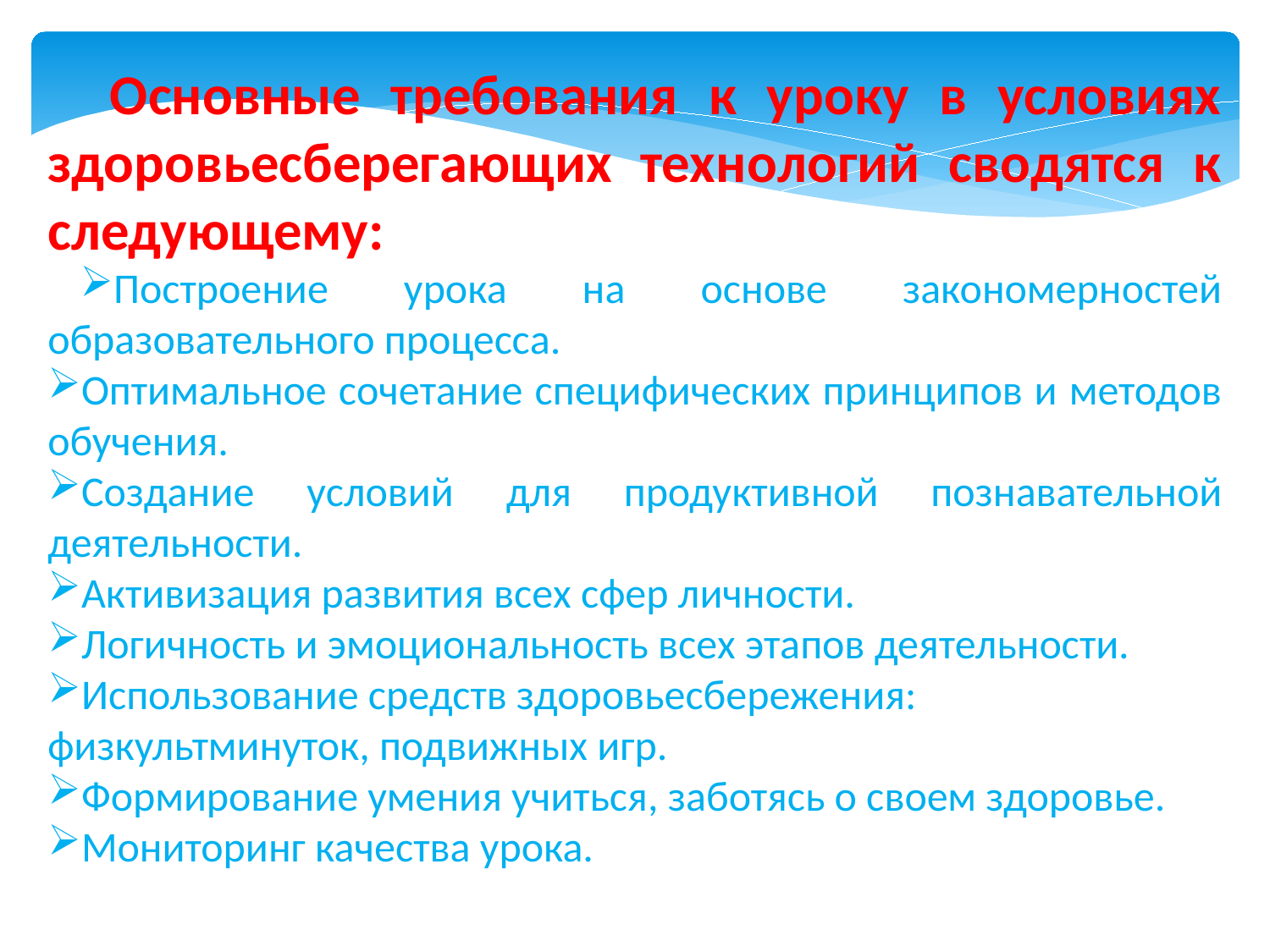

Основные требования к уроку в условиях здоровьесберегающих технологий сводятся к следующему:
Построение урока на основе закономерностей образовательного процесса.
Оптимальное сочетание специфических принципов и методов обучения.
Создание условий для продуктивной познавательной деятельности.
Активизация развития всех сфер личности.
Логичность и эмоциональность всех этапов деятельности.
Использование средств здоровьесбережения:  физкультминуток, подвижных игр.
Формирование умения учиться, заботясь о своем здоровье.
Мониторинг качества урока.